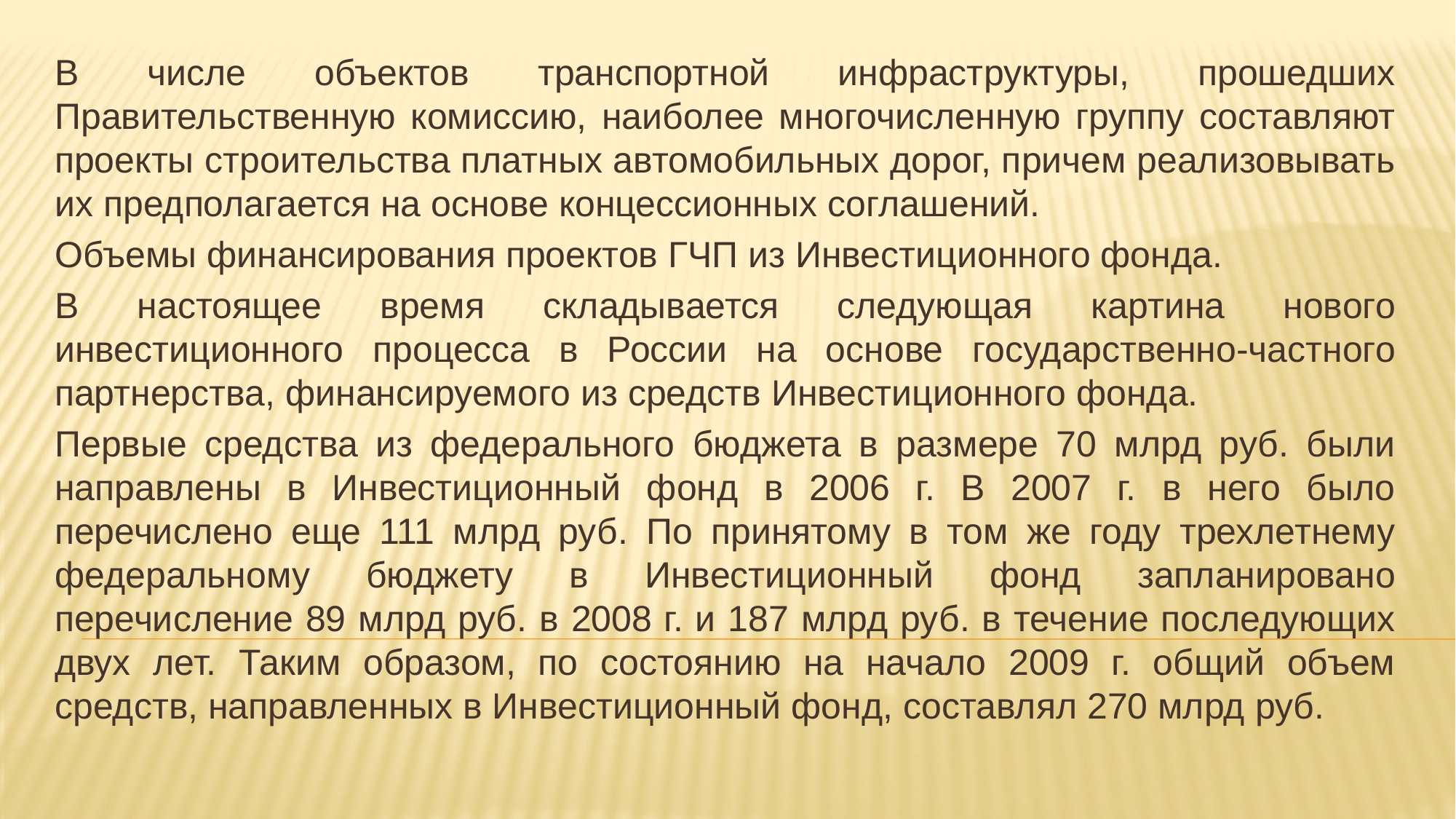

В числе объектов транспортной инфраструктуры, прошедших Правительственную комиссию, наиболее многочисленную группу составляют проекты строительства платных автомобильных дорог, причем реализовывать их предполагается на основе концессионных соглашений.
Объемы финансирования проектов ГЧП из Инвестиционного фонда.
В настоящее время складывается следующая картина нового инвестиционного процесса в России на основе государственно-частного партнерства, финансируемого из средств Инвестиционного фонда.
Первые средства из федерального бюджета в размере 70 млрд руб. были направлены в Инвестиционный фонд в 2006 г. В 2007 г. в него было перечислено еще 111 млрд руб. По принятому в том же году трехлетнему федеральному бюджету в Инвестиционный фонд запланировано перечисление 89 млрд руб. в 2008 г. и 187 млрд руб. в течение последующих двух лет. Таким образом, по состоянию на начало 2009 г. общий объем средств, направленных в Инвестиционный фонд, составлял 270 млрд руб.